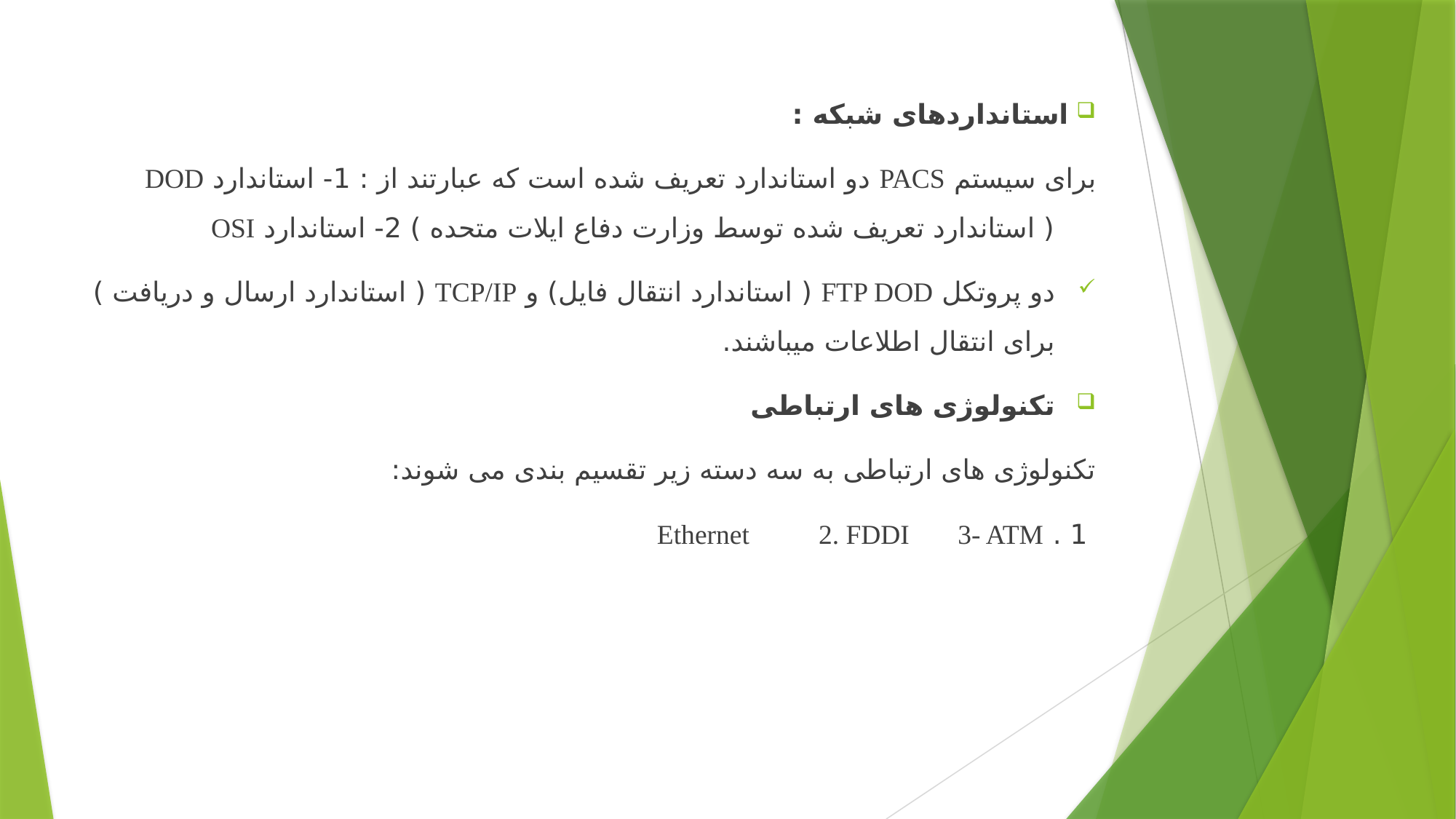

استانداردهای شبکه :
برای سیستم PACS دو استاندارد تعریف شده است که عبارتند از : 1- استاندارد DOD ( استاندارد تعریف شده توسط وزارت دفاع ایلات متحده ) 2- استاندارد OSI
دو پروتکل FTP DOD ( استاندارد انتقال فایل) و TCP/IP ( استاندارد ارسال و دریافت )   برای انتقال اطلاعات میباشند.
تکنولوژی های ارتباطی
تکنولوژی های ارتباطی به سه دسته زیر تقسیم بندی می شوند:
 1 . Ethernet          2. FDDI       3- ATM